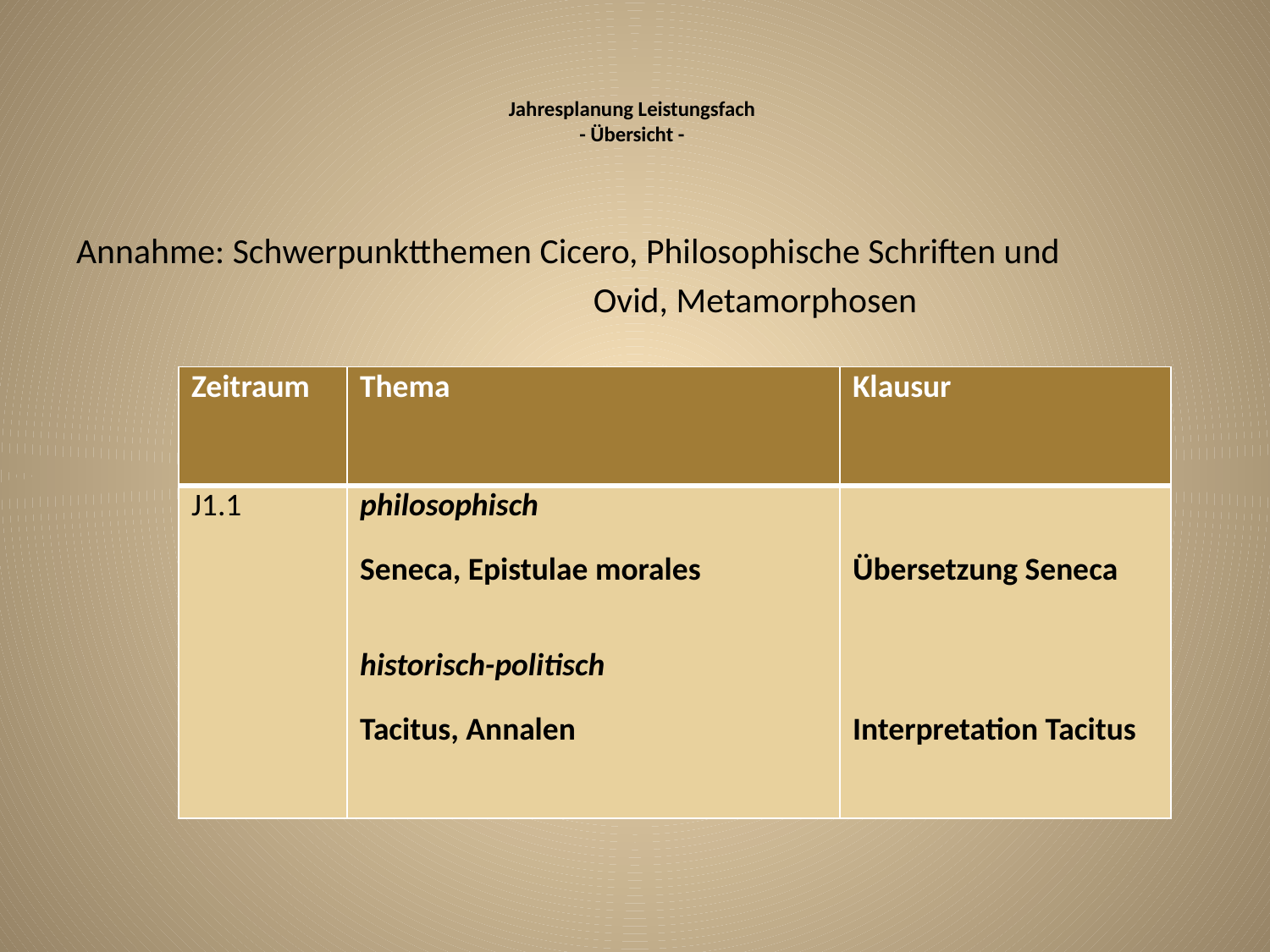

# Jahresplanung Leistungsfach - Übersicht -
Annahme: Schwerpunktthemen Cicero, Philosophische Schriften und
				           Ovid, Metamorphosen

| Zeitraum | Thema | Klausur |
| --- | --- | --- |
| J1.1 | philosophisch   Seneca, Epistulae morales   historisch-politisch   Tacitus, Annalen | Übersetzung Seneca       Interpretation Tacitus |